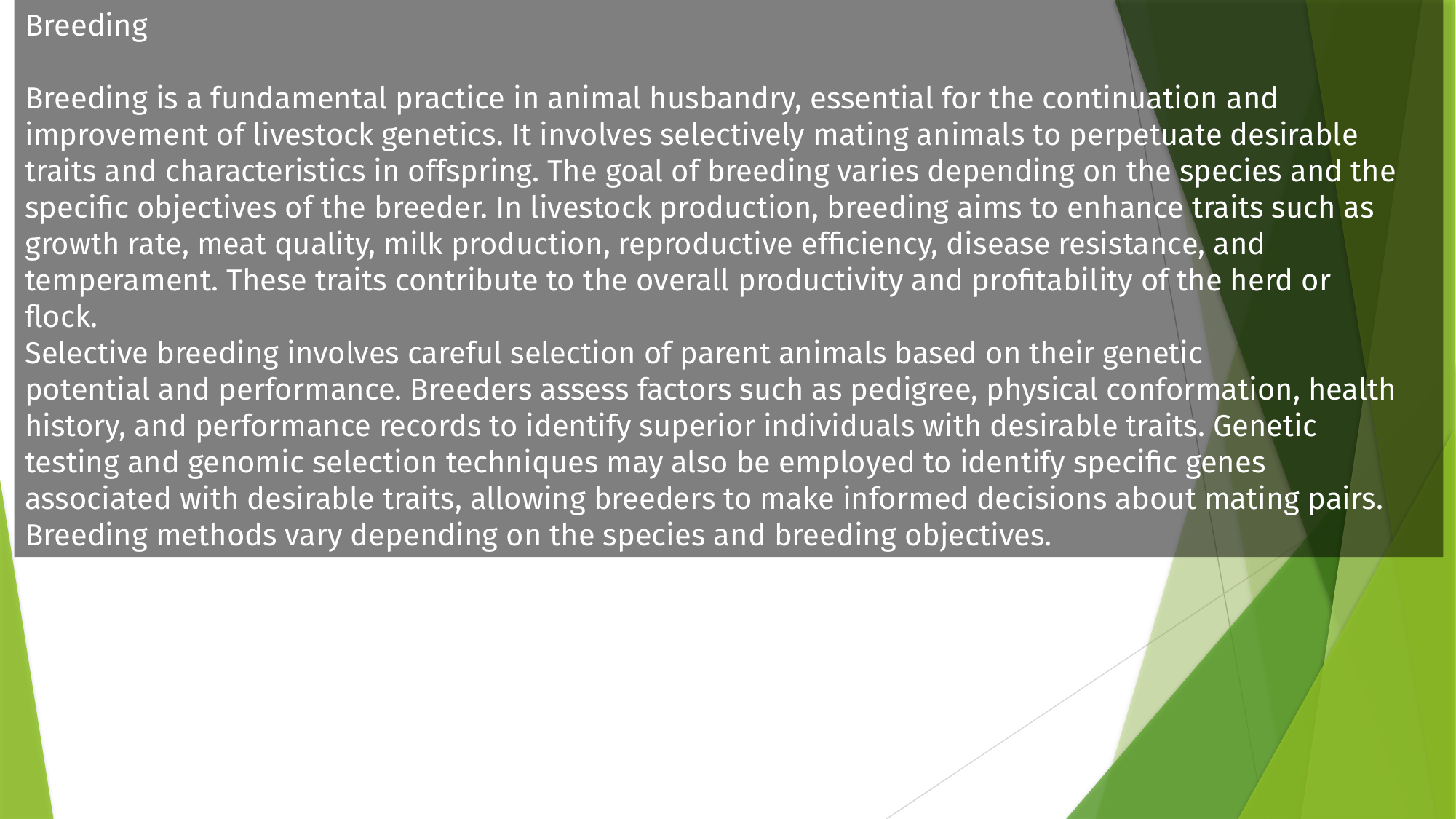

Breeding

Breeding is a fundamental practice in animal husbandry, essential for the continuation and
improvement of livestock genetics. It involves selectively mating animals to perpetuate desirable
traits and characteristics in offspring. The goal of breeding varies depending on the species and the
specific objectives of the breeder. In livestock production, breeding aims to enhance traits such as
growth rate, meat quality, milk production, reproductive efficiency, disease resistance, and
temperament. These traits contribute to the overall productivity and profitability of the herd or
flock.
Selective breeding involves careful selection of parent animals based on their genetic
potential and performance. Breeders assess factors such as pedigree, physical conformation, health
history, and performance records to identify superior individuals with desirable traits. Genetic
testing and genomic selection techniques may also be employed to identify specific genes
associated with desirable traits, allowing breeders to make informed decisions about mating pairs.
Breeding methods vary depending on the species and breeding objectives.